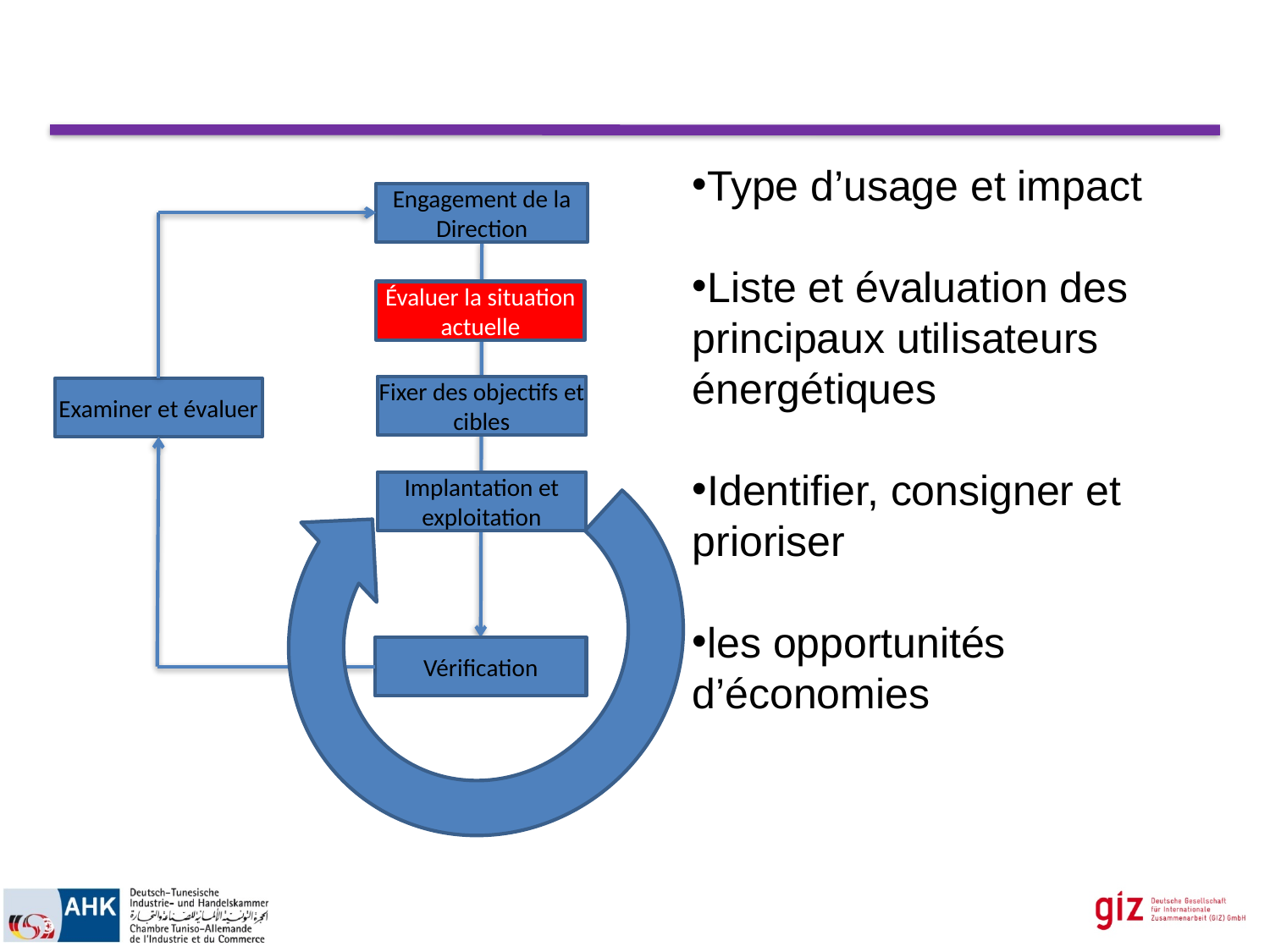

Type d’usage et impact

Liste et évaluation des principaux utilisateurs énergétiques

Identifier, consigner et prioriser

les opportunités d’économies

Engagement de la Direction
Évaluer la situation actuelle
Fixer des objectifs et cibles
Examiner et évaluer
Implantation et exploitation
Vérification